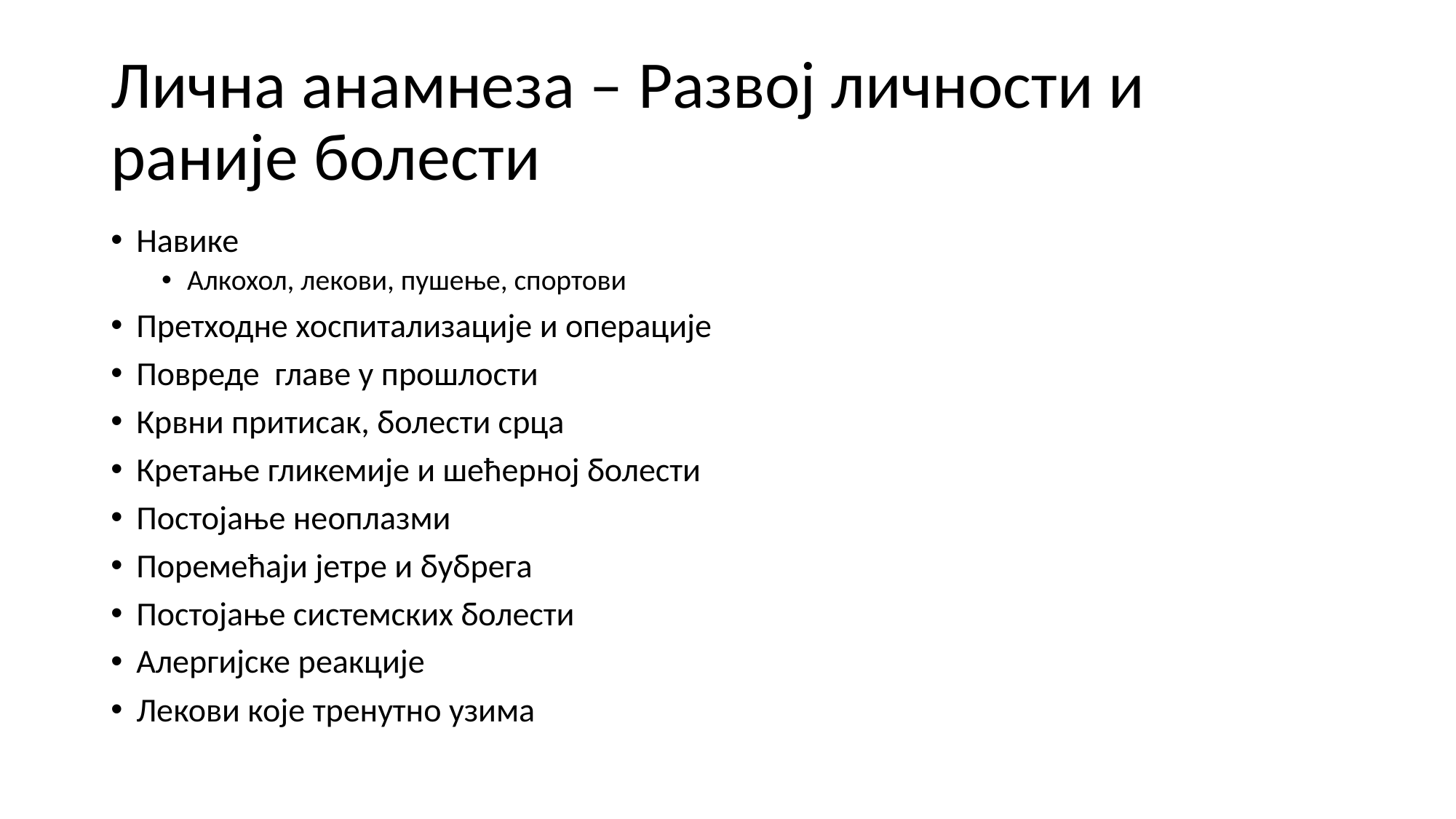

# Лична анамнеза – Развој личности и раније болести
Навике
Алкохол, лекови, пушење, спортови
Претходне хоспитализације и операције
Повреде  главе у прошлости
Крвни притисак, болести срца
Кретање гликемије и шећерној болести
Постојање неоплазми
Поремећаји јетре и бубрега
Постојање системских болести
Алергијске реакције
Лекови које тренутно узима